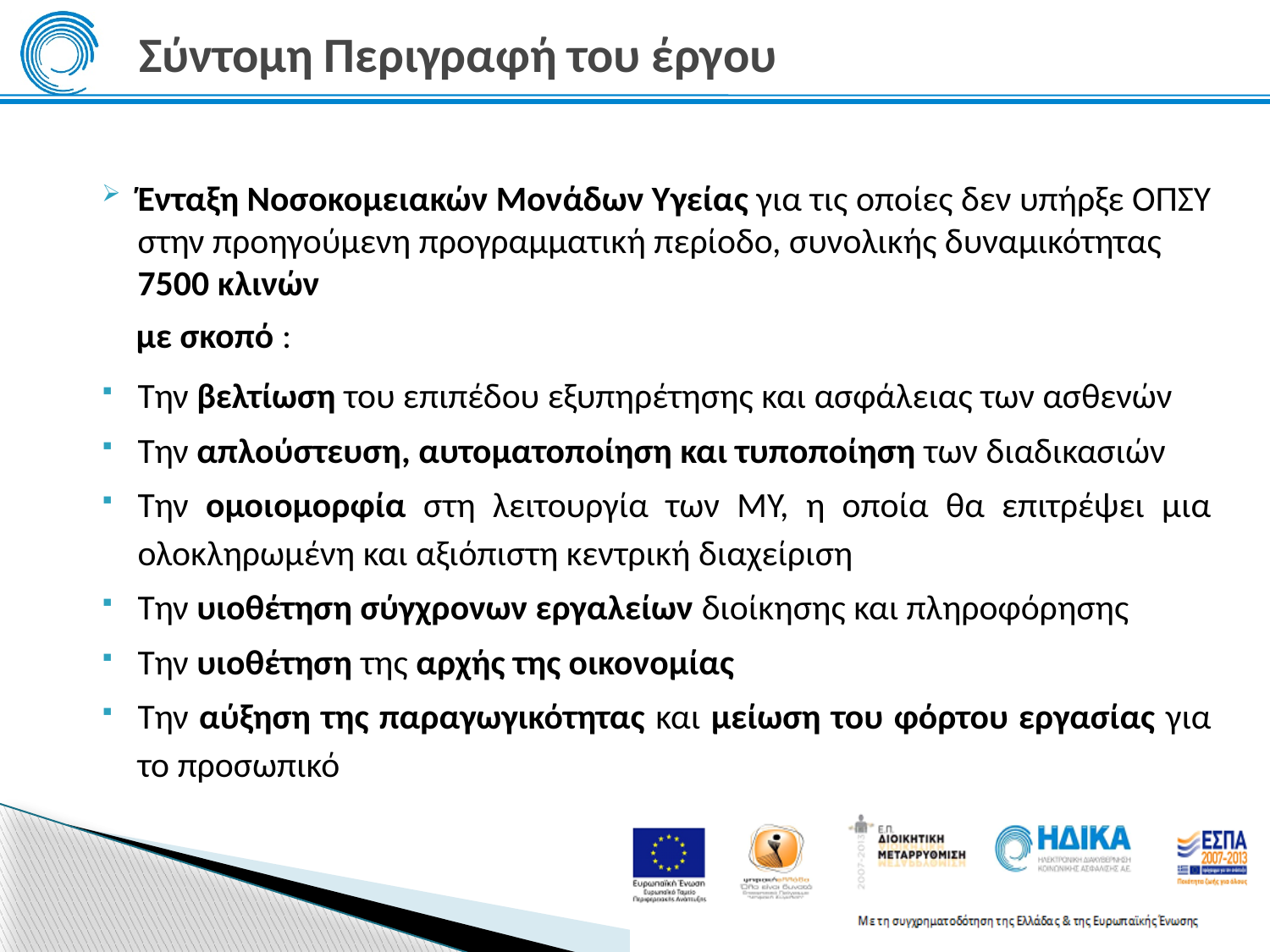

# Σύντομη Περιγραφή του έργου

Ένταξη Νοσοκομειακών Μονάδων Υγείας για τις οποίες δεν υπήρξε ΟΠΣΥ στην προηγούμενη προγραμματική περίοδο, συνολικής δυναμικότητας 7500 κλινών
με σκοπό :
Την βελτίωση του επιπέδου εξυπηρέτησης και ασφάλειας των ασθενών
Την απλούστευση, αυτοματοποίηση και τυποποίηση των διαδικασιών
Την ομοιομορφία στη λειτουργία των ΜΥ, η οποία θα επιτρέψει μια ολοκληρωμένη και αξιόπιστη κεντρική διαχείριση
Την υιοθέτηση σύγχρονων εργαλείων διοίκησης και πληροφόρησης
Την υιοθέτηση της αρχής της οικονομίας
Την αύξηση της παραγωγικότητας και μείωση του φόρτου εργασίας για το προσωπικό